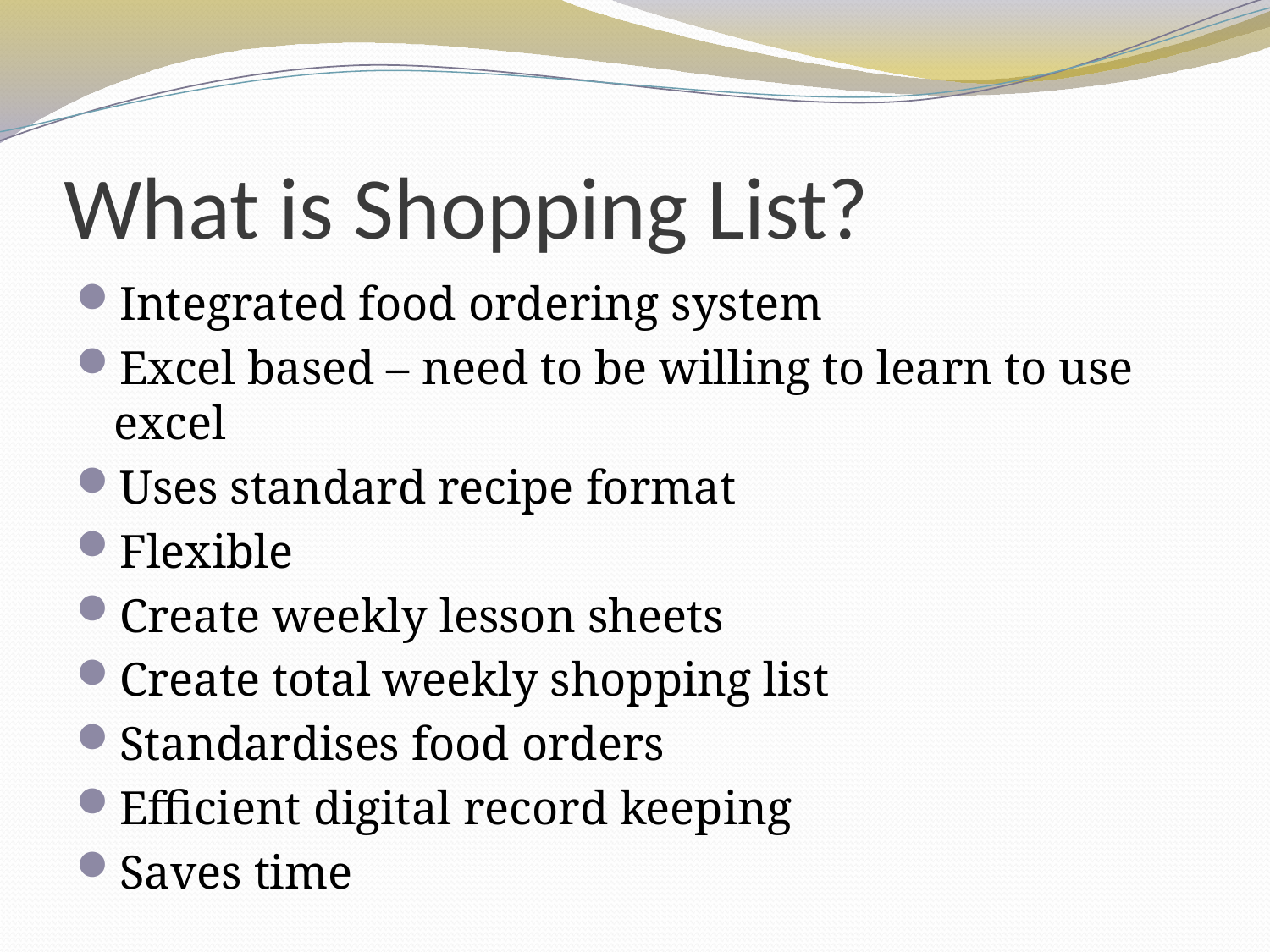

# What is Shopping List?
Integrated food ordering system
Excel based – need to be willing to learn to use excel
Uses standard recipe format
Flexible
Create weekly lesson sheets
Create total weekly shopping list
Standardises food orders
Efficient digital record keeping
Saves time